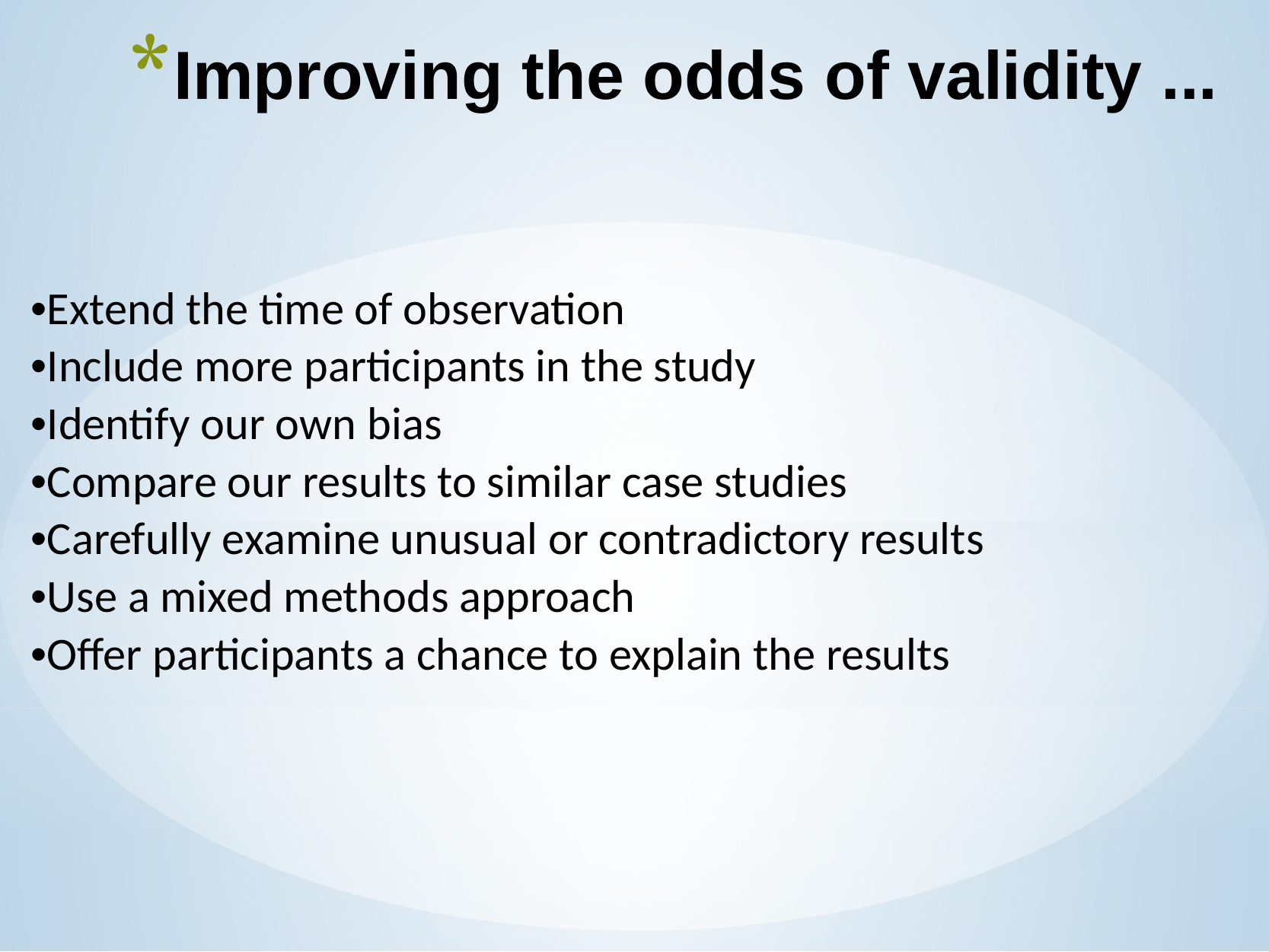

# Improving the odds of validity ...

•Extend the time of observation
•Include more participants in the study
•Identify our own bias
•Compare our results to similar case studies
•Carefully examine unusual or contradictory results
•Use a mixed methods approach
•Offer participants a chance to explain the results